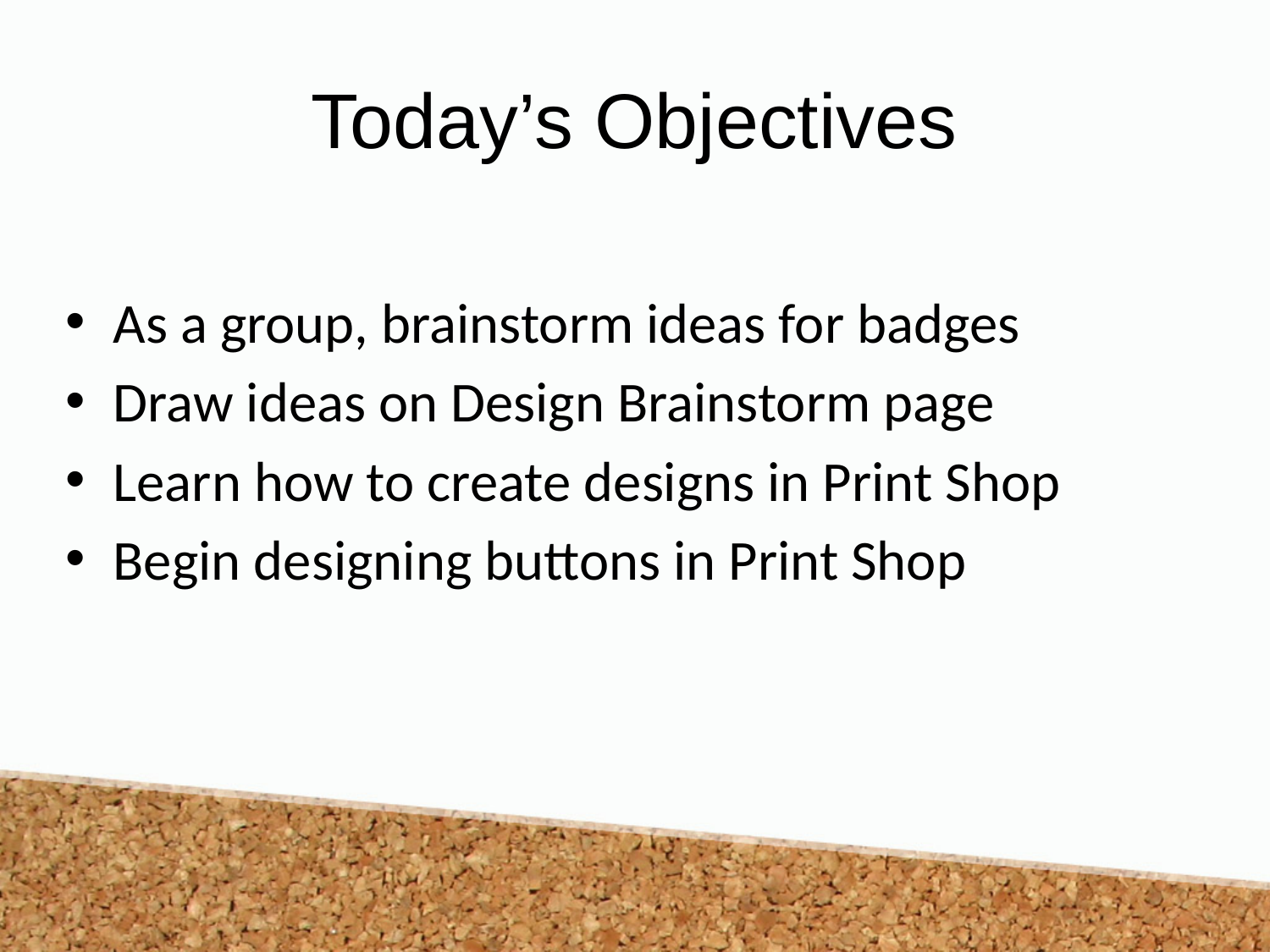

# Today’s Objectives

As a group, brainstorm ideas for badges
Draw ideas on Design Brainstorm page
Learn how to create designs in Print Shop
Begin designing buttons in Print Shop